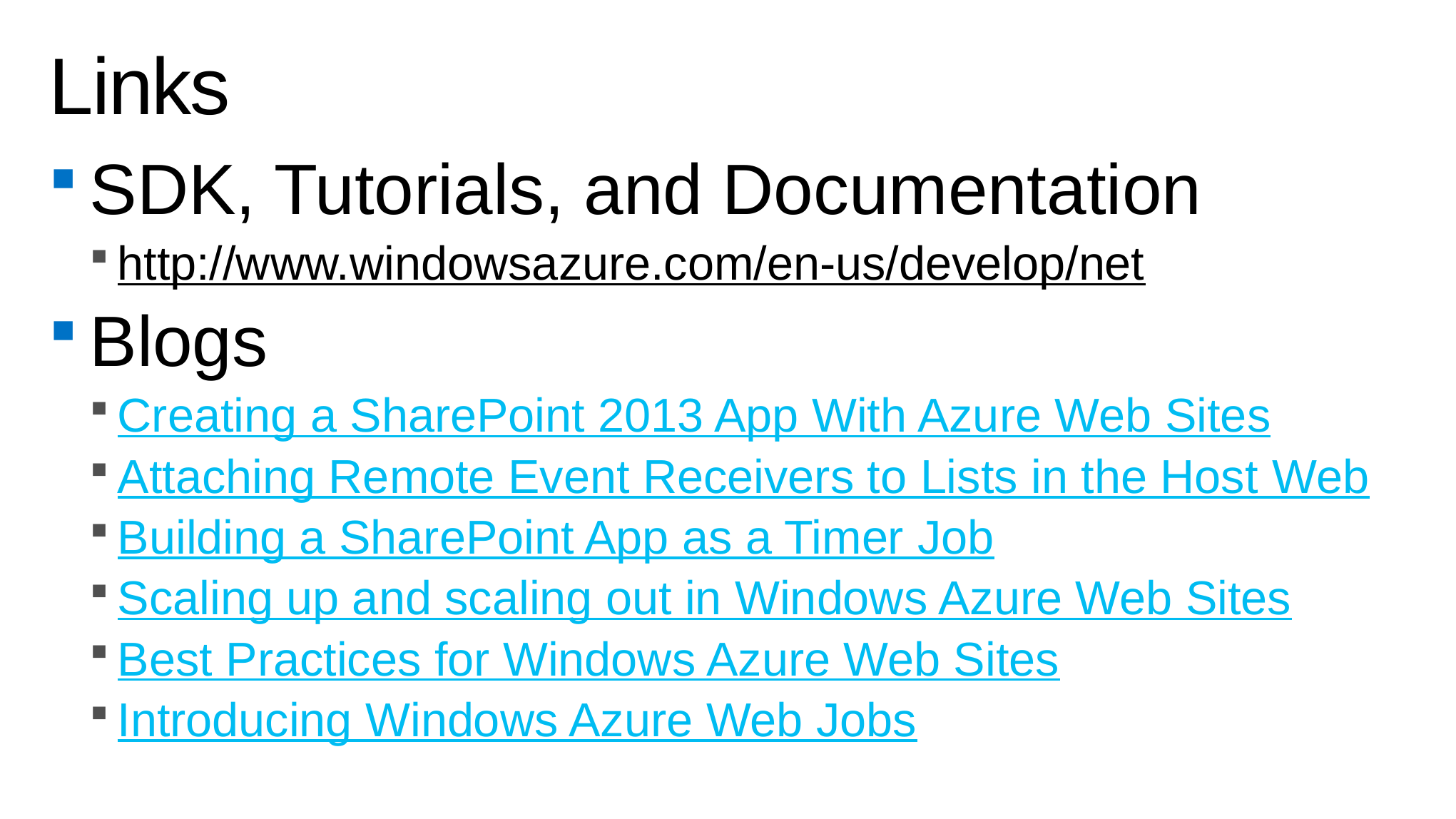

# Links
SDK, Tutorials, and Documentation
http://www.windowsazure.com/en-us/develop/net
Blogs
Creating a SharePoint 2013 App With Azure Web Sites
Attaching Remote Event Receivers to Lists in the Host Web
Building a SharePoint App as a Timer Job
Scaling up and scaling out in Windows Azure Web Sites
Best Practices for Windows Azure Web Sites
Introducing Windows Azure Web Jobs